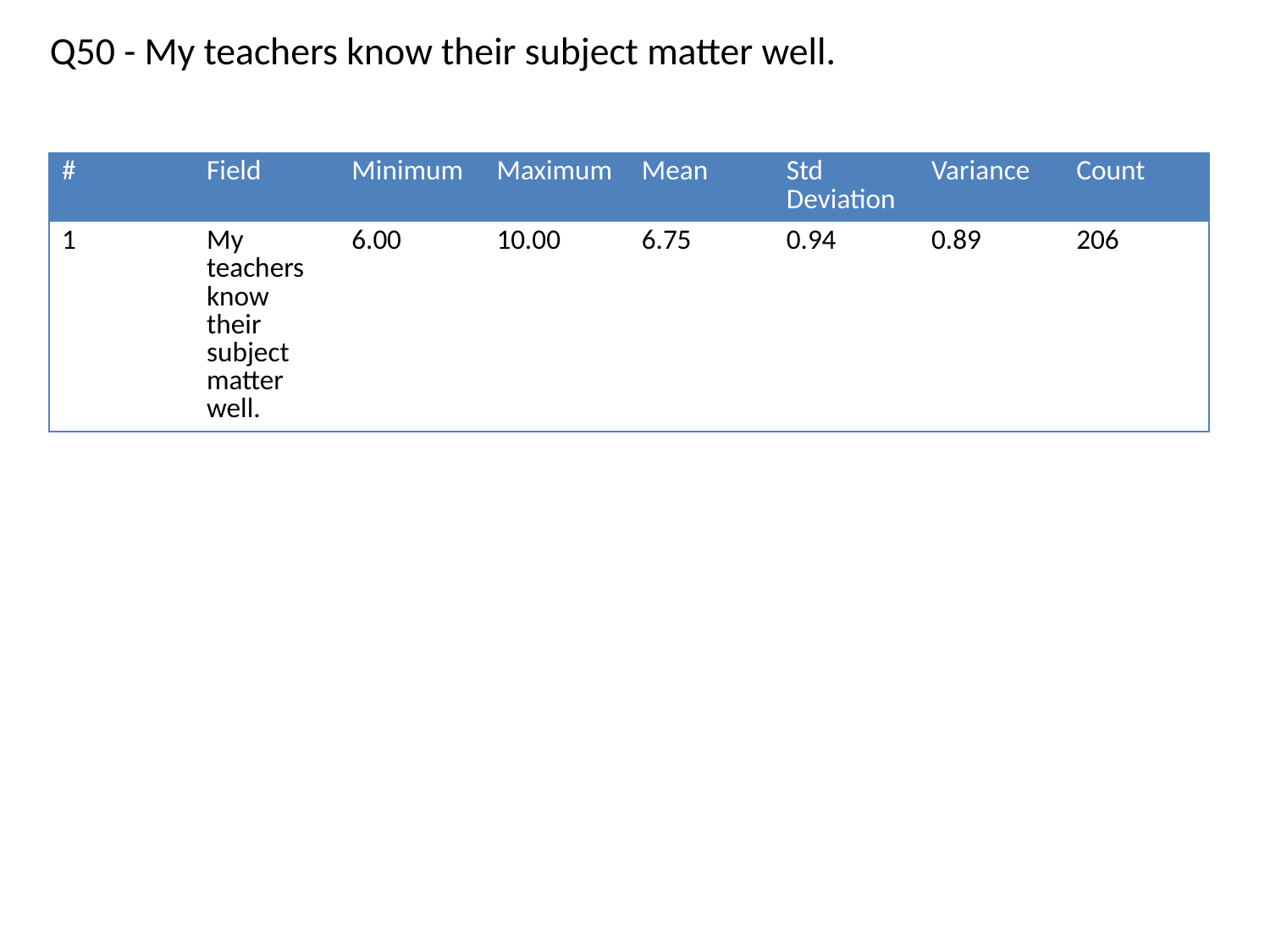

Q50 - My teachers know their subject matter well.
| # | Field | Minimum | Maximum | Mean | Std Deviation | Variance | Count |
| --- | --- | --- | --- | --- | --- | --- | --- |
| 1 | My teachers know their subject matter well. | 6.00 | 10.00 | 6.75 | 0.94 | 0.89 | 206 |